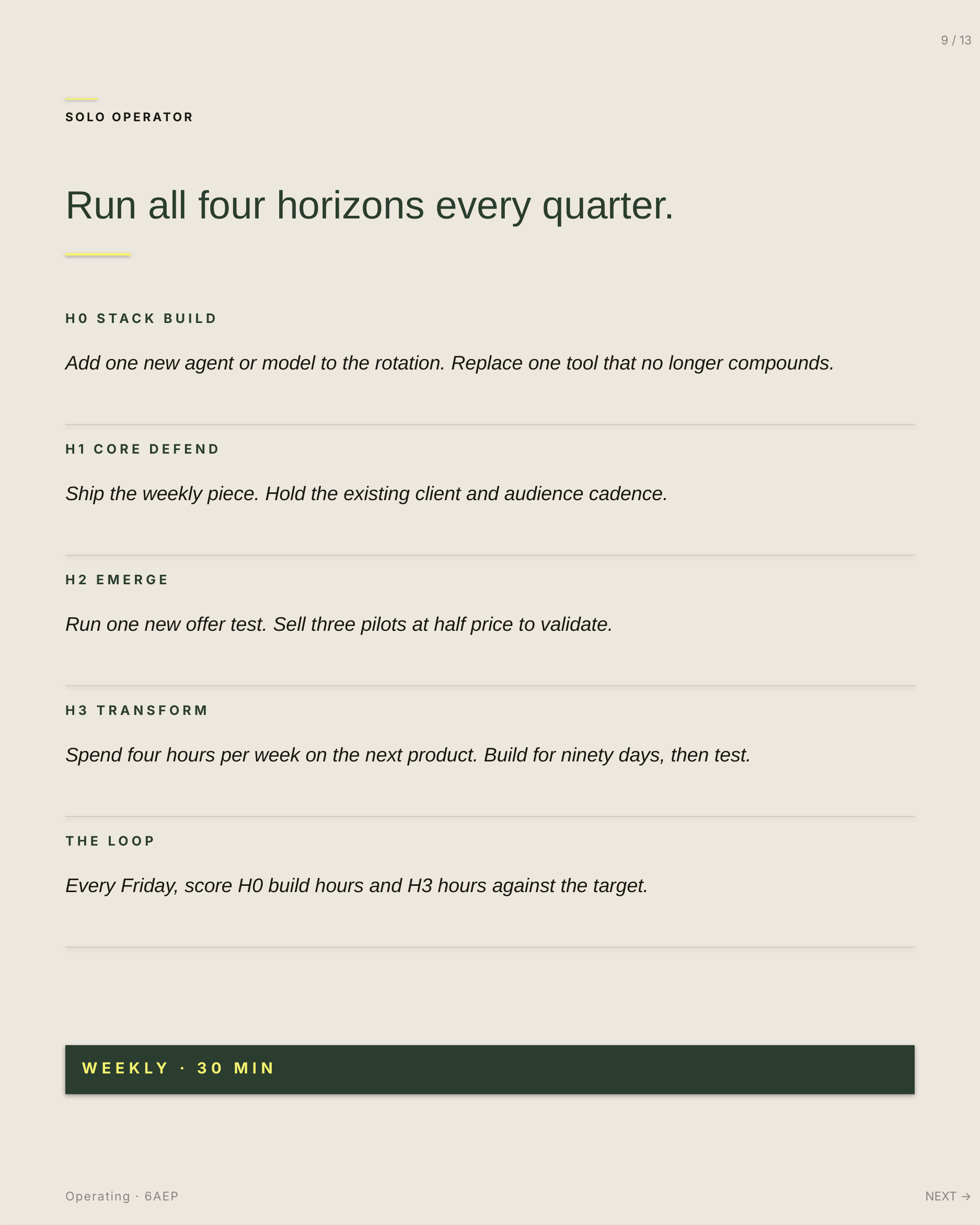

9 / 13

SOLO OPERATOR
Run all four horizons every quarter.

H0 STACK BUILD
Add one new agent or model to the rotation. Replace one tool that no longer compounds.
H1 CORE DEFEND
Ship the weekly piece. Hold the existing client and audience cadence.
H2 EMERGE
Run one new offer test. Sell three pilots at half price to validate.
H3 TRANSFORM
Spend four hours per week on the next product. Build for ninety days, then test.
THE LOOP
Every Friday, score H0 build hours and H3 hours against the target.

WEEKLY · 30 MIN
Operating · 6AEP
NEXT →